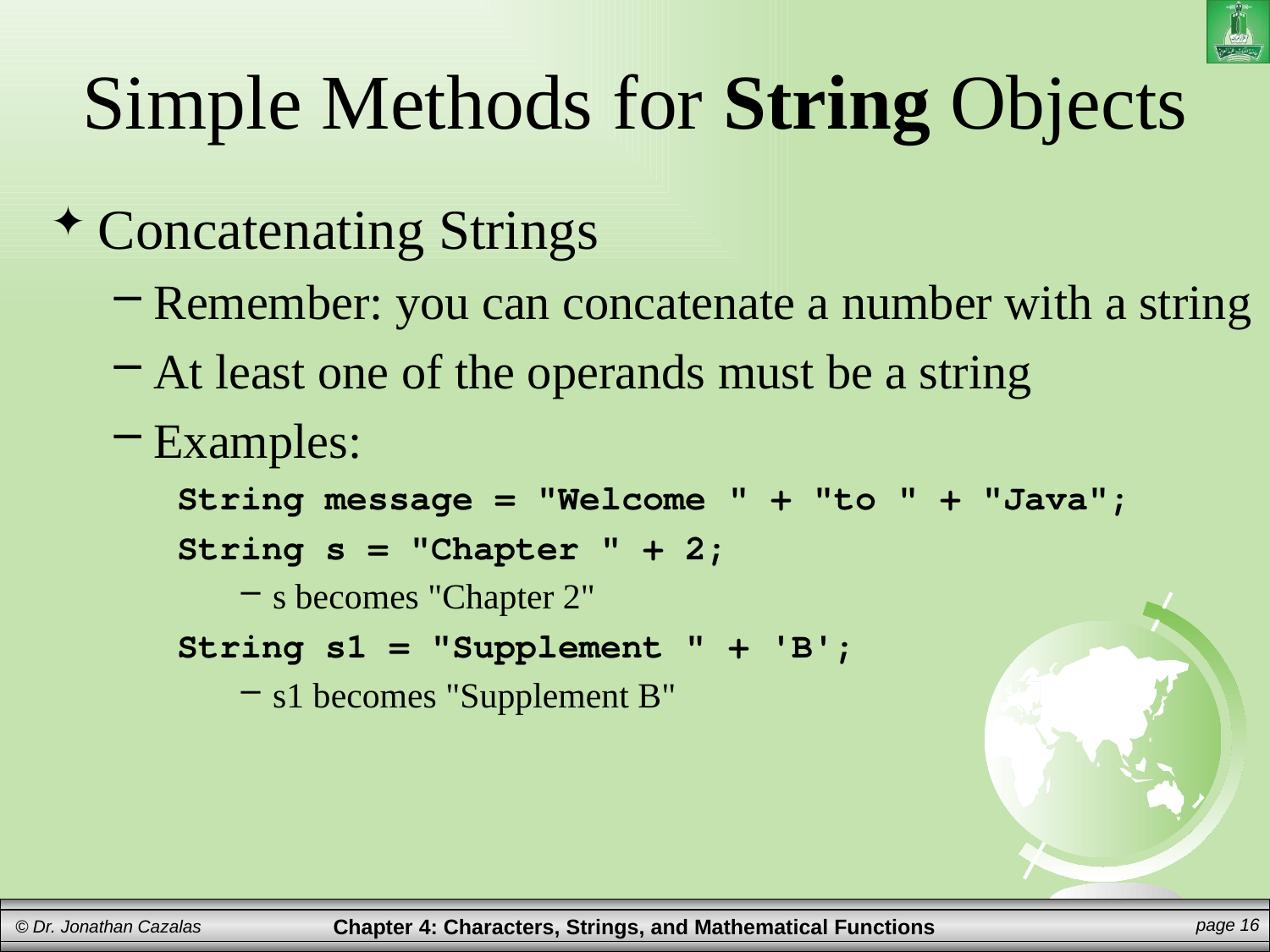

# Simple Methods for String Objects
Concatenating Strings
Remember: you can concatenate a number with a string
At least one of the operands must be a string
Examples:
String message = "Welcome " + "to " + "Java";
String s = "Chapter " + 2;
s becomes "Chapter 2"
String s1 = "Supplement " + 'B';
s1 becomes "Supplement B"